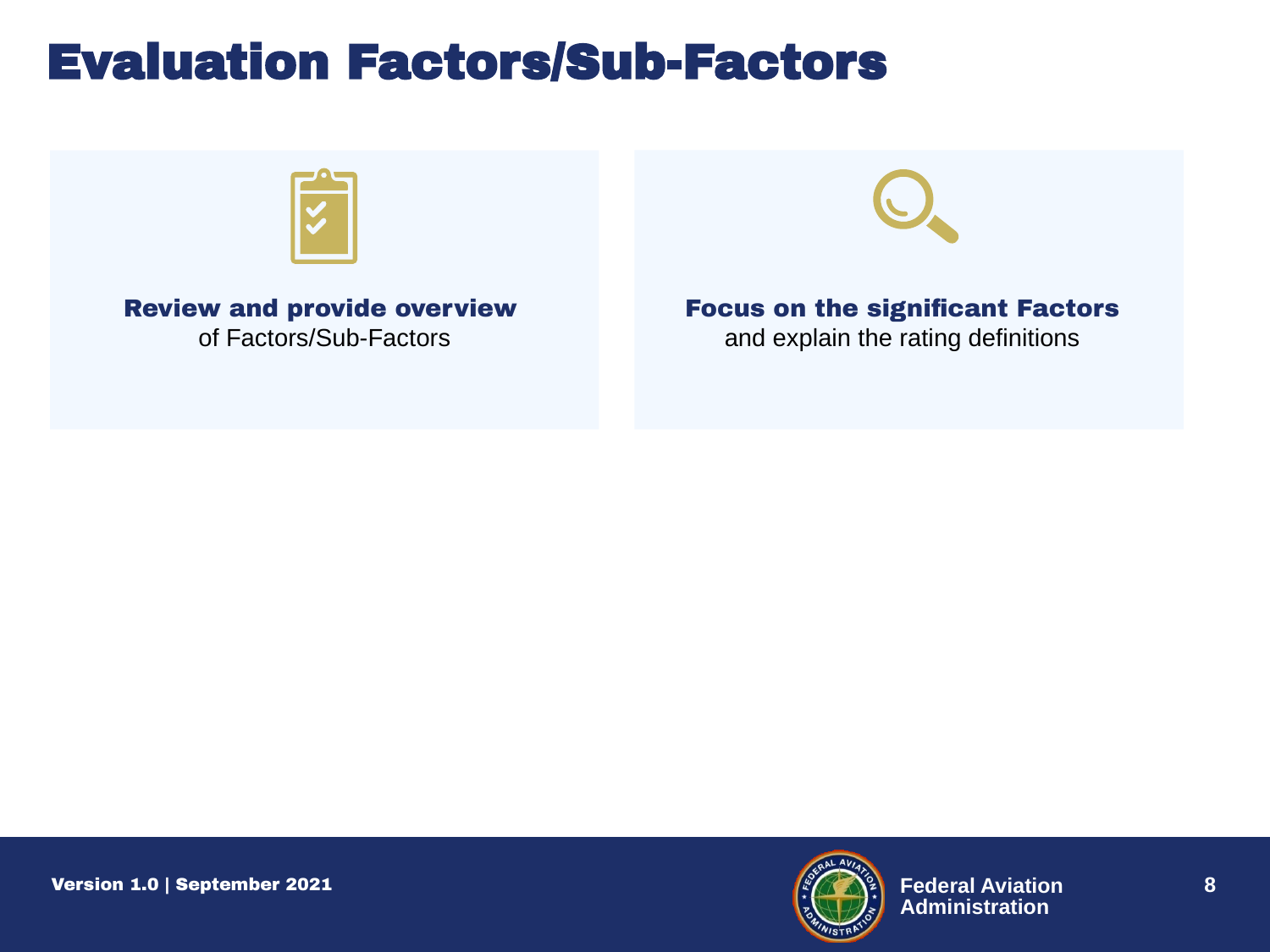

Evaluation Factors/Sub-Factors

Focus on the significant Factors and explain the rating definitions

Review and provide overview
of Factors/Sub-Factors

Version 1.0 | September 2021